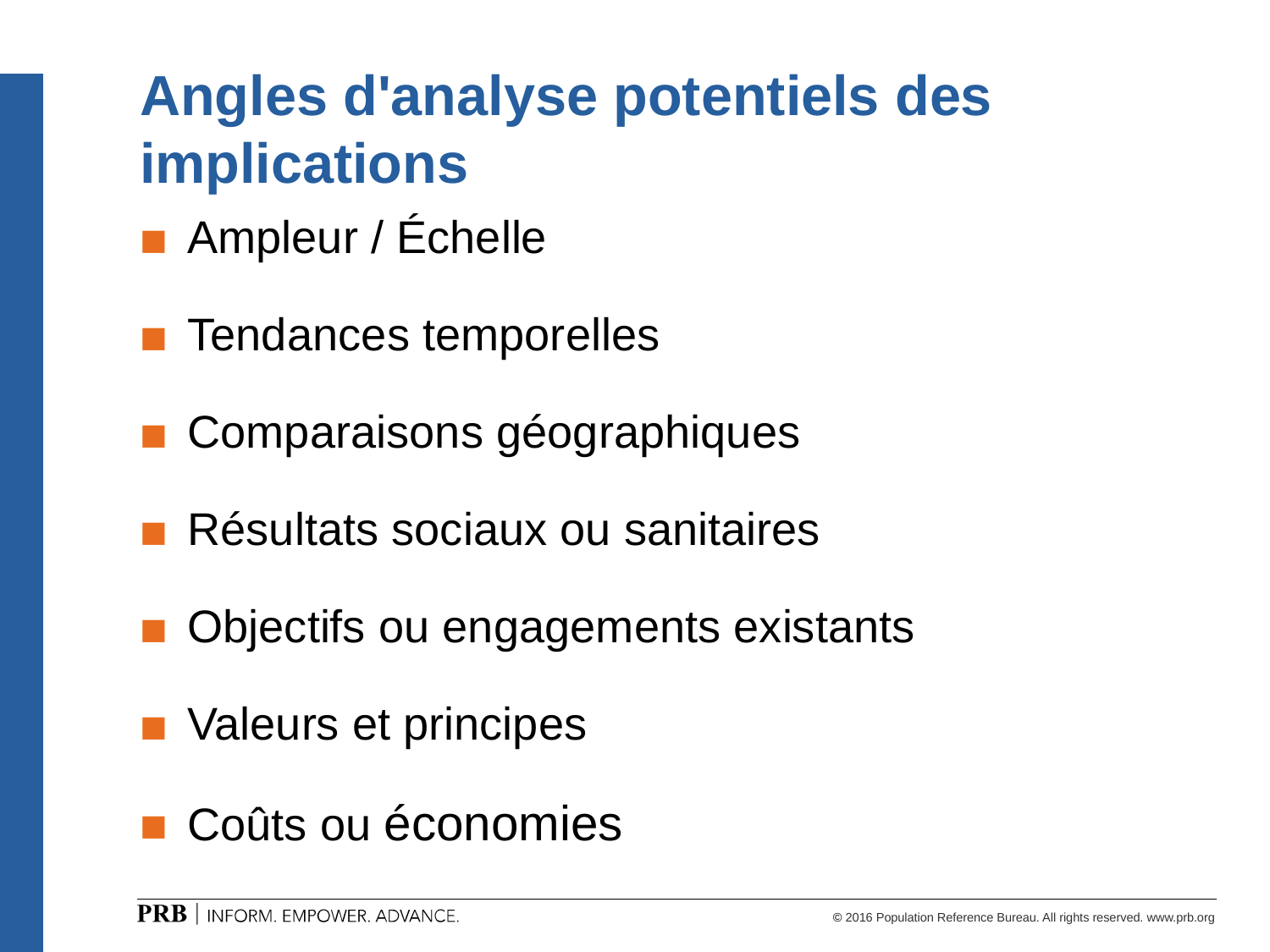

# Angles d'analyse potentiels des implications
Ampleur / Échelle
Tendances temporelles
Comparaisons géographiques
Résultats sociaux ou sanitaires
Objectifs ou engagements existants
Valeurs et principes
Coûts ou économies